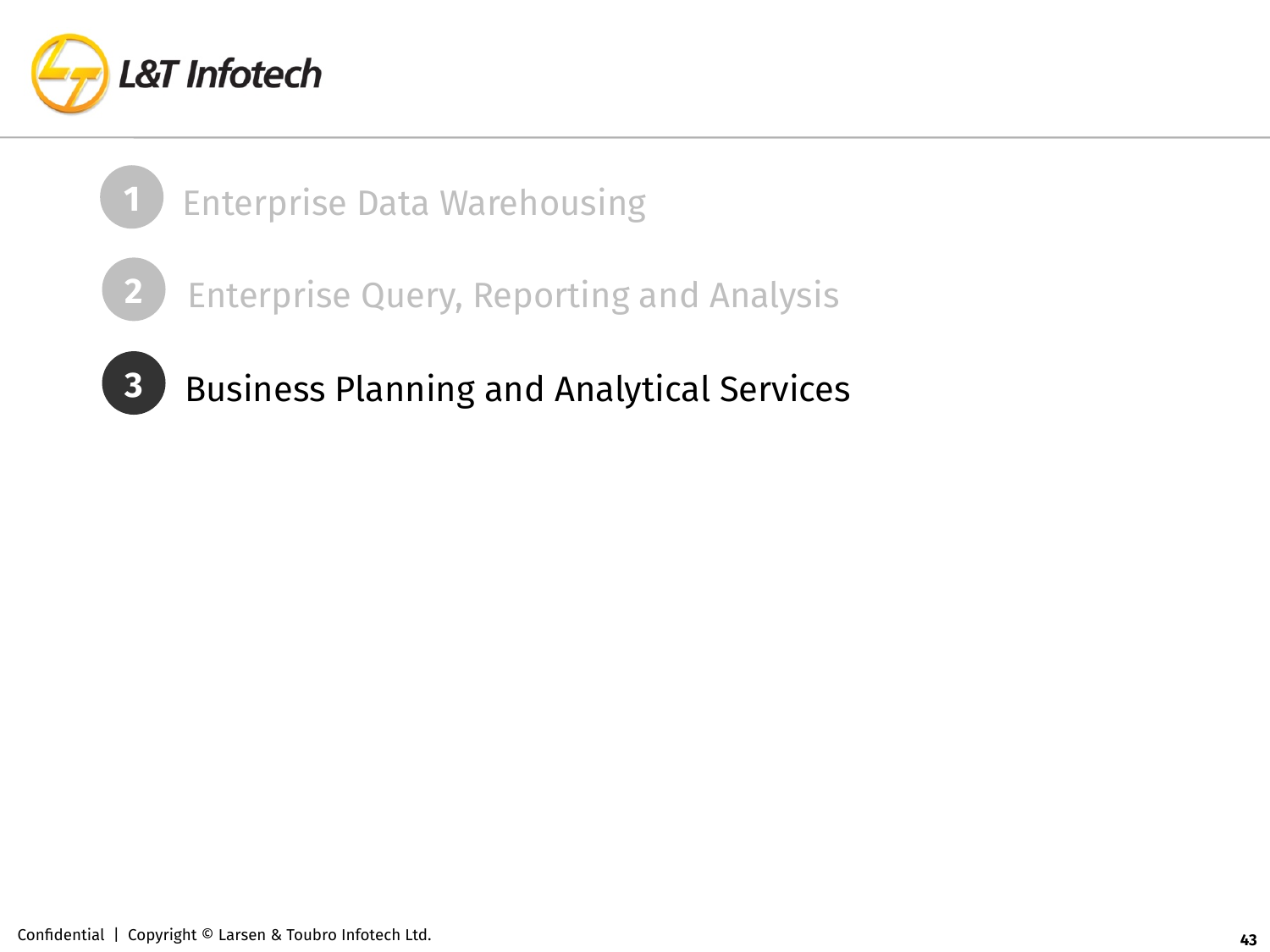

1
Enterprise Data Warehousing
2
Enterprise Query, Reporting and Analysis
3
Business Planning and Analytical Services
Confidential  |  Copyright © Larsen & Toubro Infotech Ltd.
43